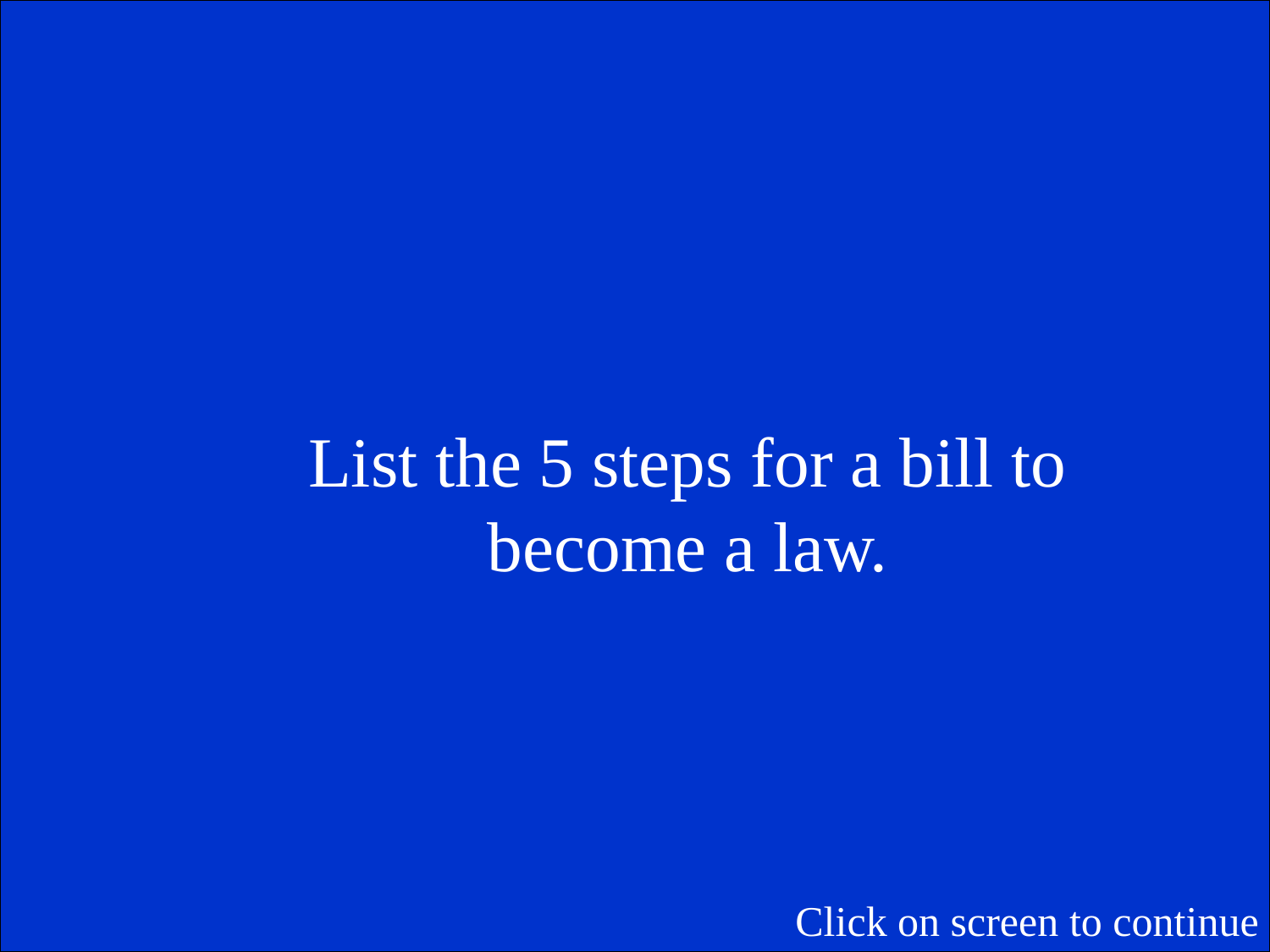

List the 5 steps for a bill to become a law.
Click on screen to continue